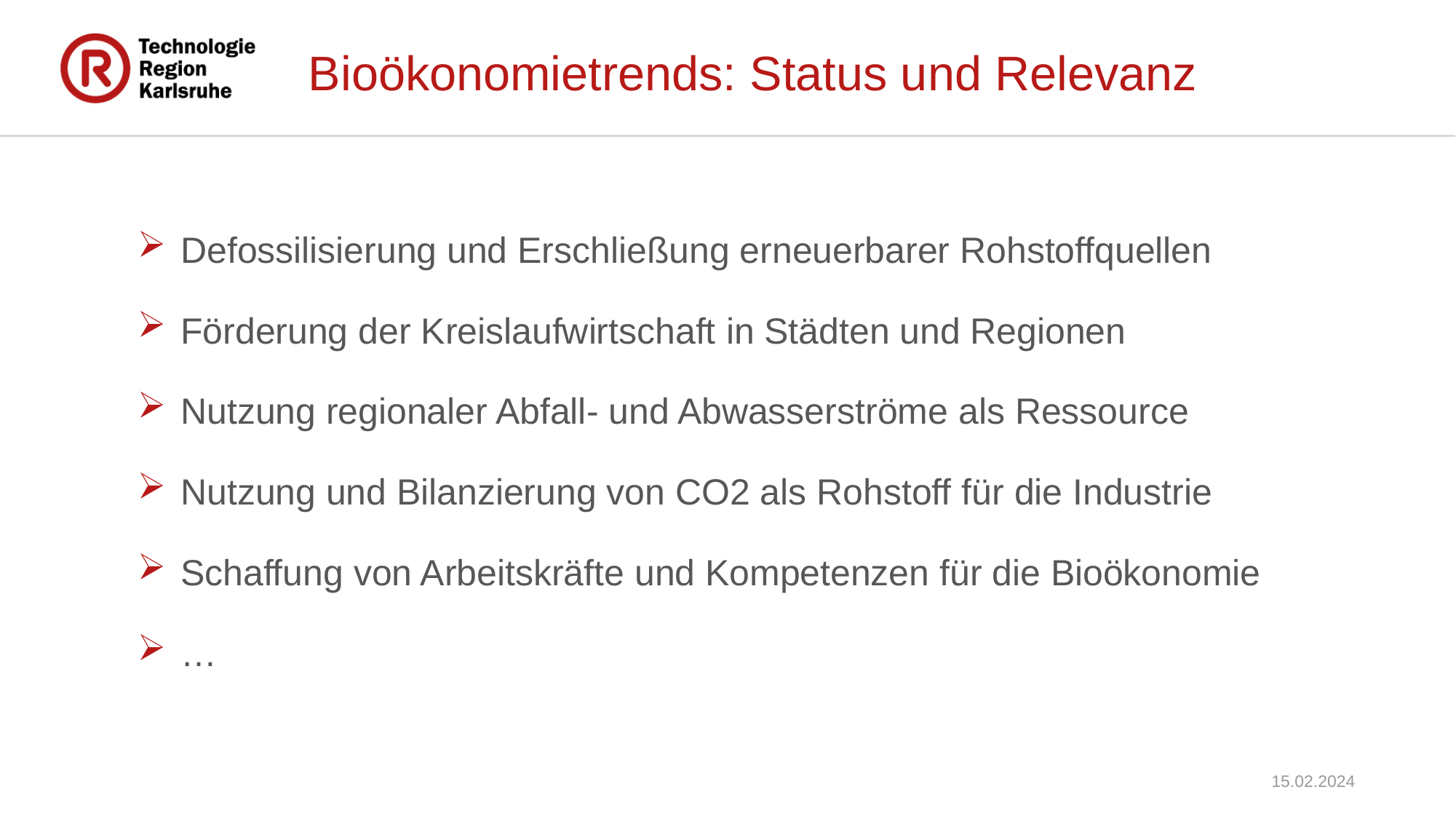

Bioökonomietrends: Status und Relevanz
Defossilisierung und Erschließung erneuerbarer Rohstoffquellen
Förderung der Kreislaufwirtschaft in Städten und Regionen
Nutzung regionaler Abfall- und Abwasserströme als Ressource
Nutzung und Bilanzierung von CO2 als Rohstoff für die Industrie
Schaffung von Arbeitskräfte und Kompetenzen für die Bioökonomie
…